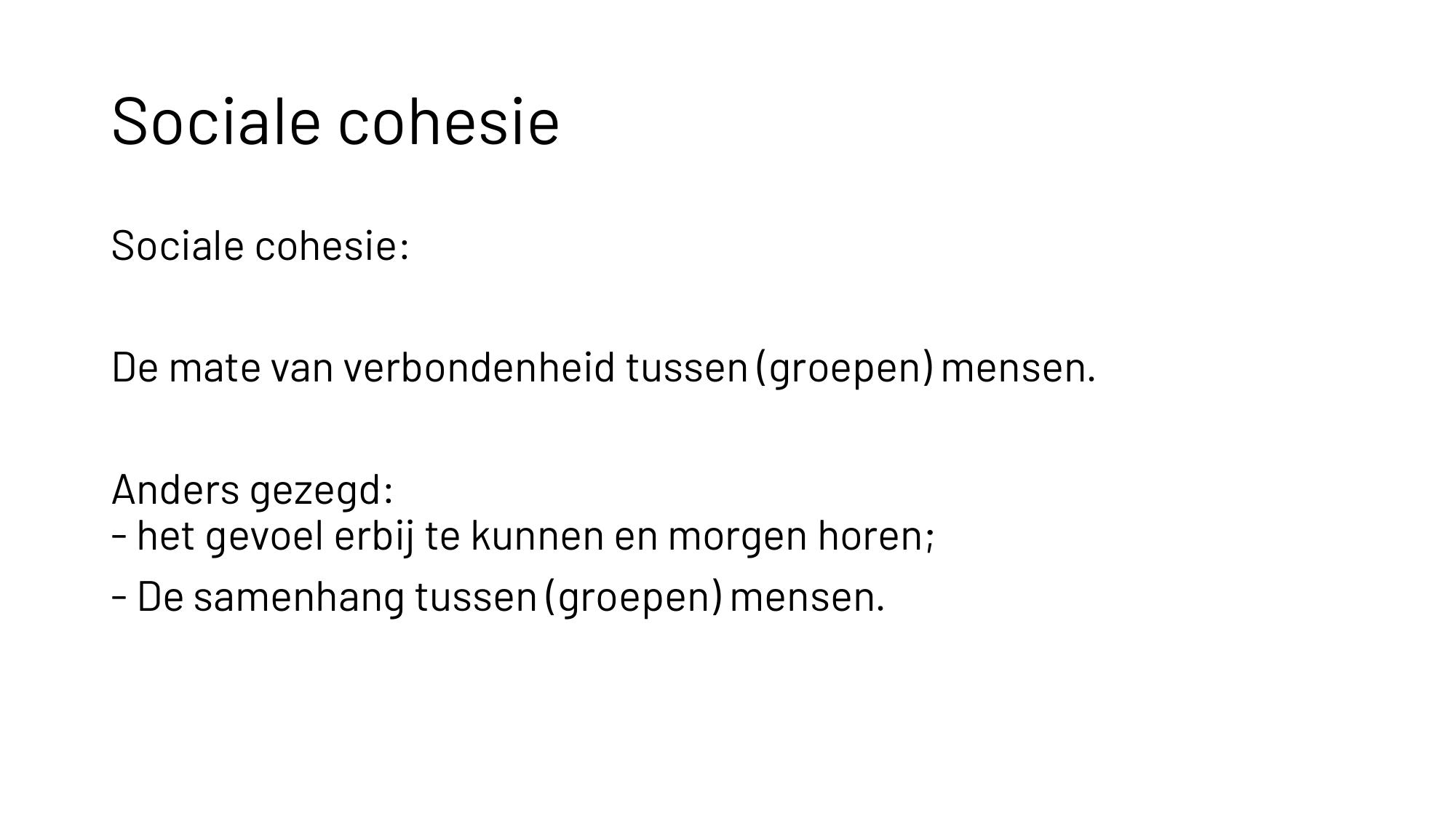

# Sociale cohesie
Sociale cohesie:

De mate van verbondenheid tussen (groepen) mensen.

Anders gezegd:
- het gevoel erbij te kunnen en morgen horen;
- De samenhang tussen (groepen) mensen.